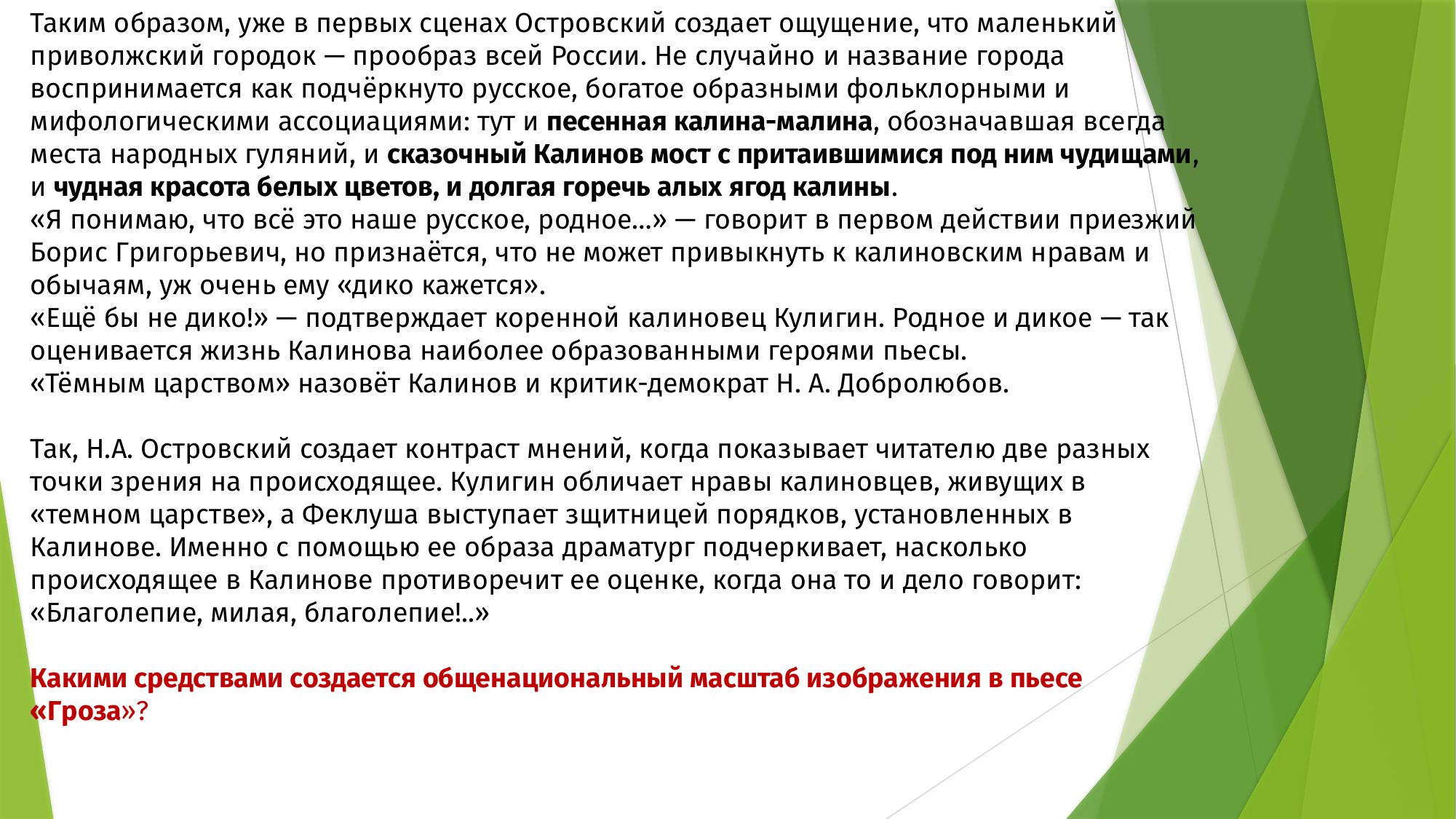

Таким образом, уже в первых сценах Островский создает ощущение, что маленький приволжский городок — прообраз всей России. Не случайно и название города воспринимается как подчёркнуто русское, богатое образными фольклорными и мифологическими ассоциациями: тут и песенная калина-малина, обозначавшая всегда места народных гуляний, и сказочный Калинов мост с притаившимися под ним чудищами, и чудная красота белых цветов, и долгая горечь алых ягод калины.
«Я понимаю, что всё это наше русское, родное…» — говорит в первом действии приезжий Борис Григорьевич, но признаётся, что не может привыкнуть к калиновским нравам и обычаям, уж очень ему «дико кажется».
«Ещё бы не дико!» — подтверждает коренной калиновец Кулигин. Родное и дикое — так оценивается жизнь Калинова наиболее образованными героями пьесы.
«Тёмным царством» назовёт Калинов и критик-демократ Н. А. Добролюбов.

Так, Н.А. Островский создает контраст мнений, когда показывает читателю две разных точки зрения на происходящее. Кулигин обличает нравы калиновцев, живущих в «темном царстве», а Феклуша выступает зщитницей порядков, установленных в Калинове. Именно с помощью ее образа драматург подчеркивает, насколько происходящее в Калинове противоречит ее оценке, когда она то и дело говорит: «Благолепие, милая, благолепие!..»

Какими средствами создается общенациональный масштаб изображения в пьесе «Гроза»?